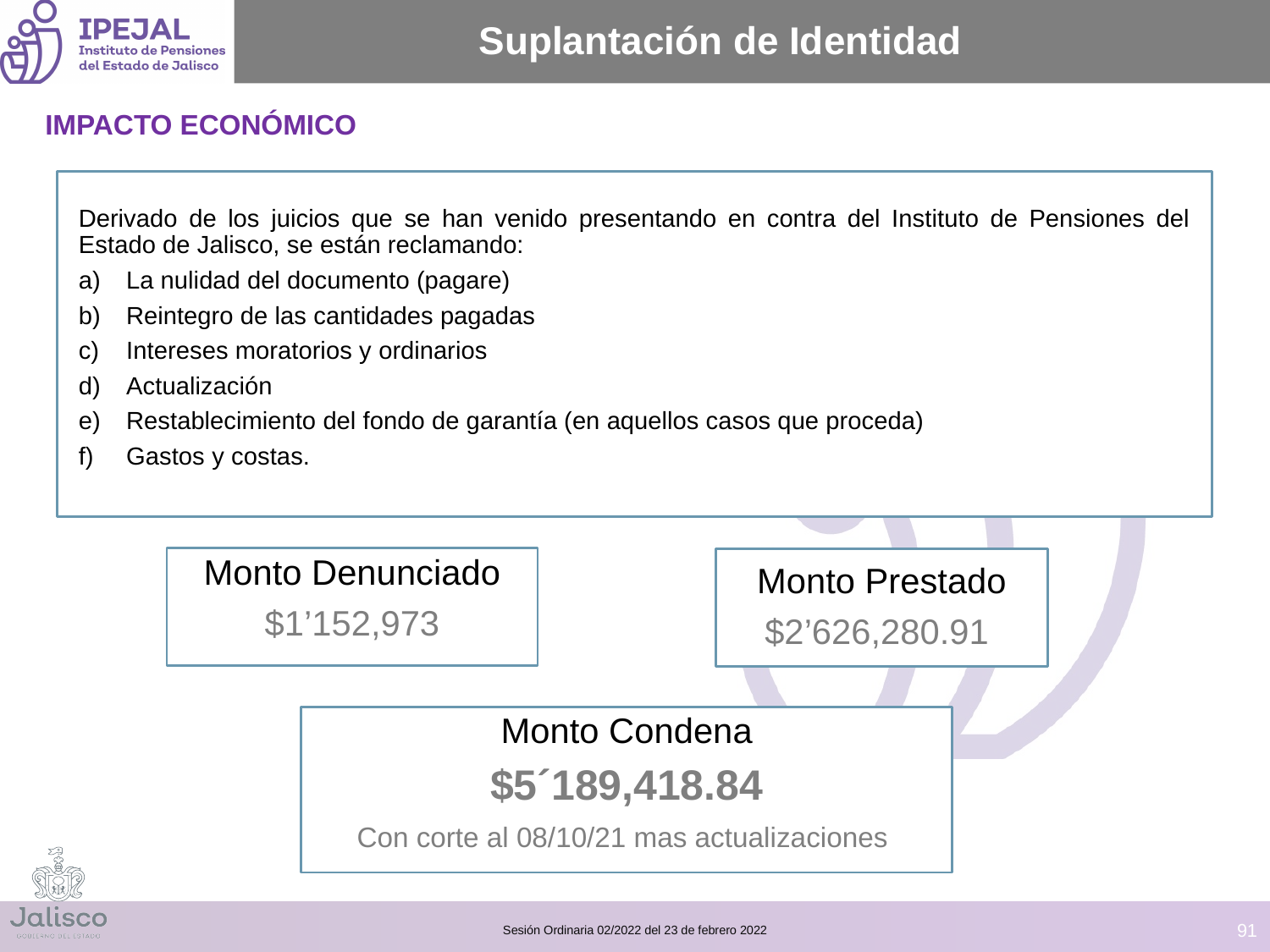

# Suplantación de Identidad
IMPACTO ECONÓMICO

Derivado de los juicios que se han venido presentando en contra del Instituto de Pensiones del Estado de Jalisco, se están reclamando:
La nulidad del documento (pagare)
Reintegro de las cantidades pagadas
Intereses moratorios y ordinarios
Actualización
Restablecimiento del fondo de garantía (en aquellos casos que proceda)
Gastos y costas.

Monto Denunciado
$1’152,973

Monto Prestado
$2’626,280.91

Monto Condena
$5´189,418.84
Con corte al 08/10/21 mas actualizaciones

91
Sesión Ordinaria 02/2022 del 23 de febrero 2022